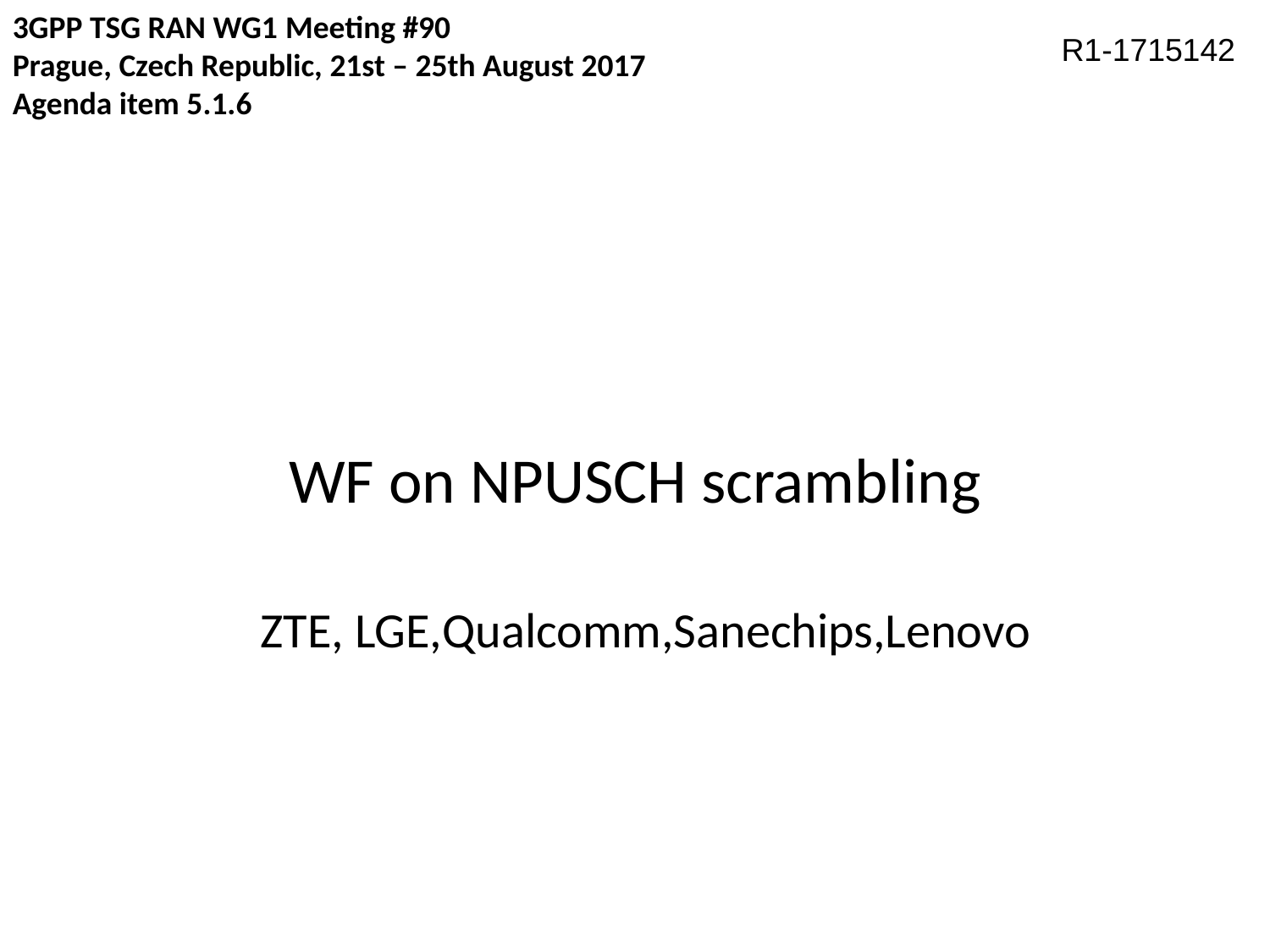

3GPP TSG RAN WG1 Meeting #90
Prague, Czech Republic, 21st – 25th August 2017
Agenda item 5.1.6
R1-1715142
# WF on NPUSCH scrambling
ZTE, LGE,Qualcomm,Sanechips,Lenovo